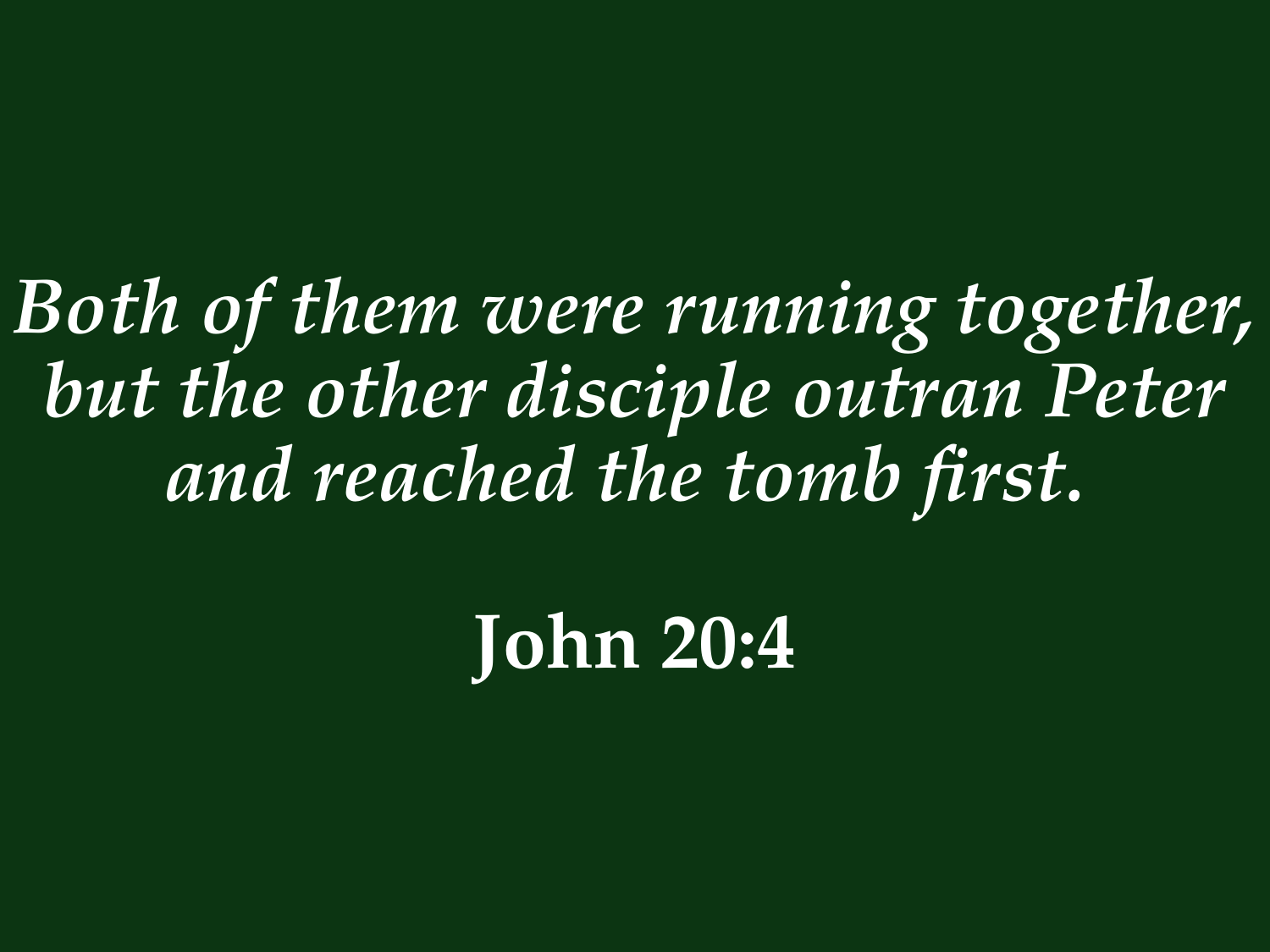

# Both of them were running together, but the other disciple outran Peter and reached the tomb first. John 20:4